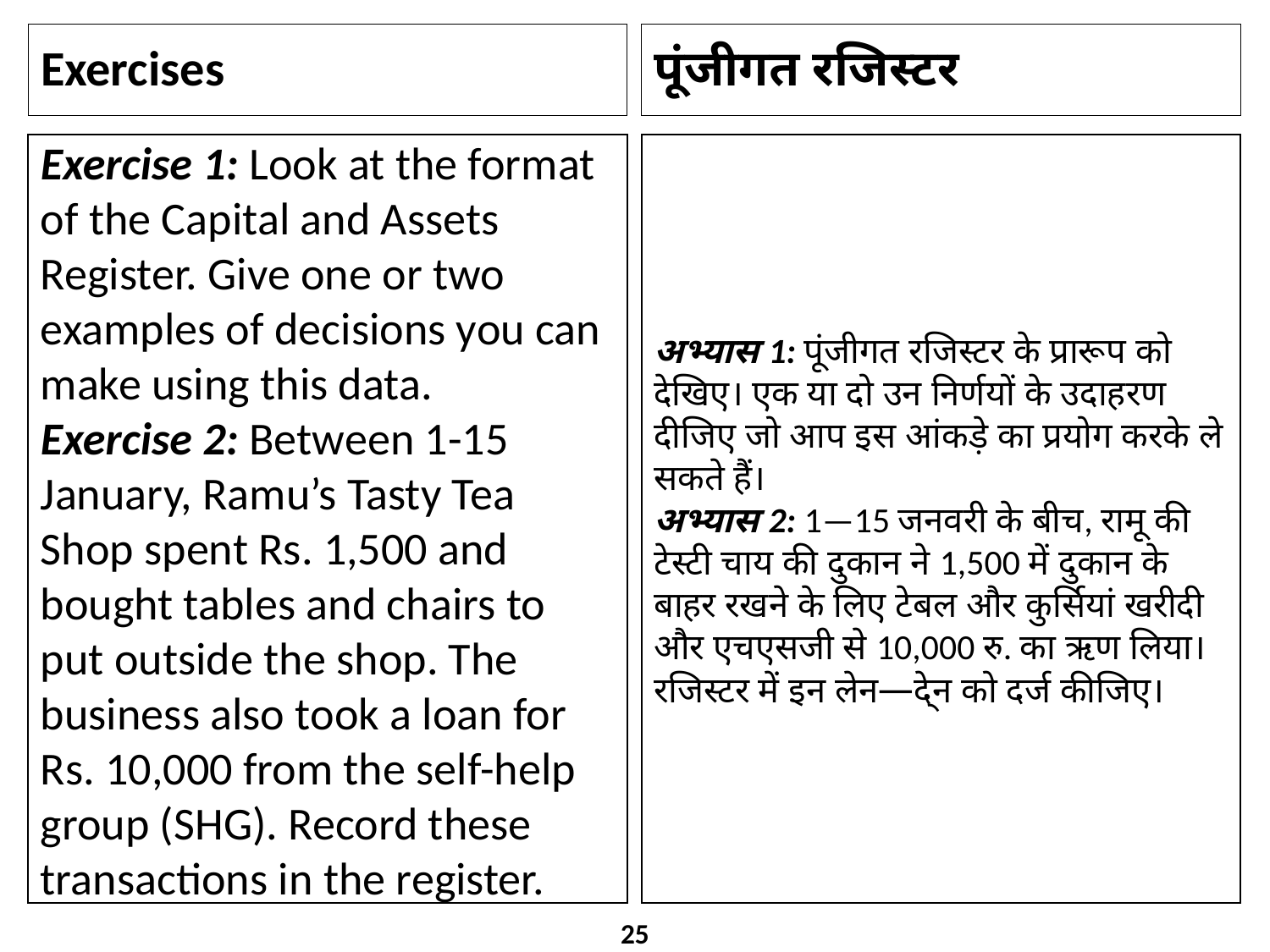

# Exercises
पूंजीगत रजिस्टर
Exercise 1: Look at the format of the Capital and Assets Register. Give one or two examples of decisions you can make using this data.
Exercise 2: Between 1-15 January, Ramu’s Tasty Tea Shop spent Rs. 1,500 and bought tables and chairs to put outside the shop. The business also took a loan for Rs. 10,000 from the self-help group (SHG). Record these transactions in the register.
अभ्यास 1: पूंजीगत रजिस्टर के प्रारूप को देखिए। एक या दो उन निर्णयों के उदाहरण दीजिए जो आप इस आंकड़े का प्रयोग करके ले सकते हैं।
अभ्यास 2: 1—15 जनवरी के बीच, रामू की टेस्टी चाय की दुकान ने 1,500 में दुकान के बाहर रखने के लिए टेबल और कुर्सियां खरीदी और एचएसजी से 10,000 रु. का ऋण लिया। रजिस्टर में इन लेन—दे्न को दर्ज कीजिए।
25